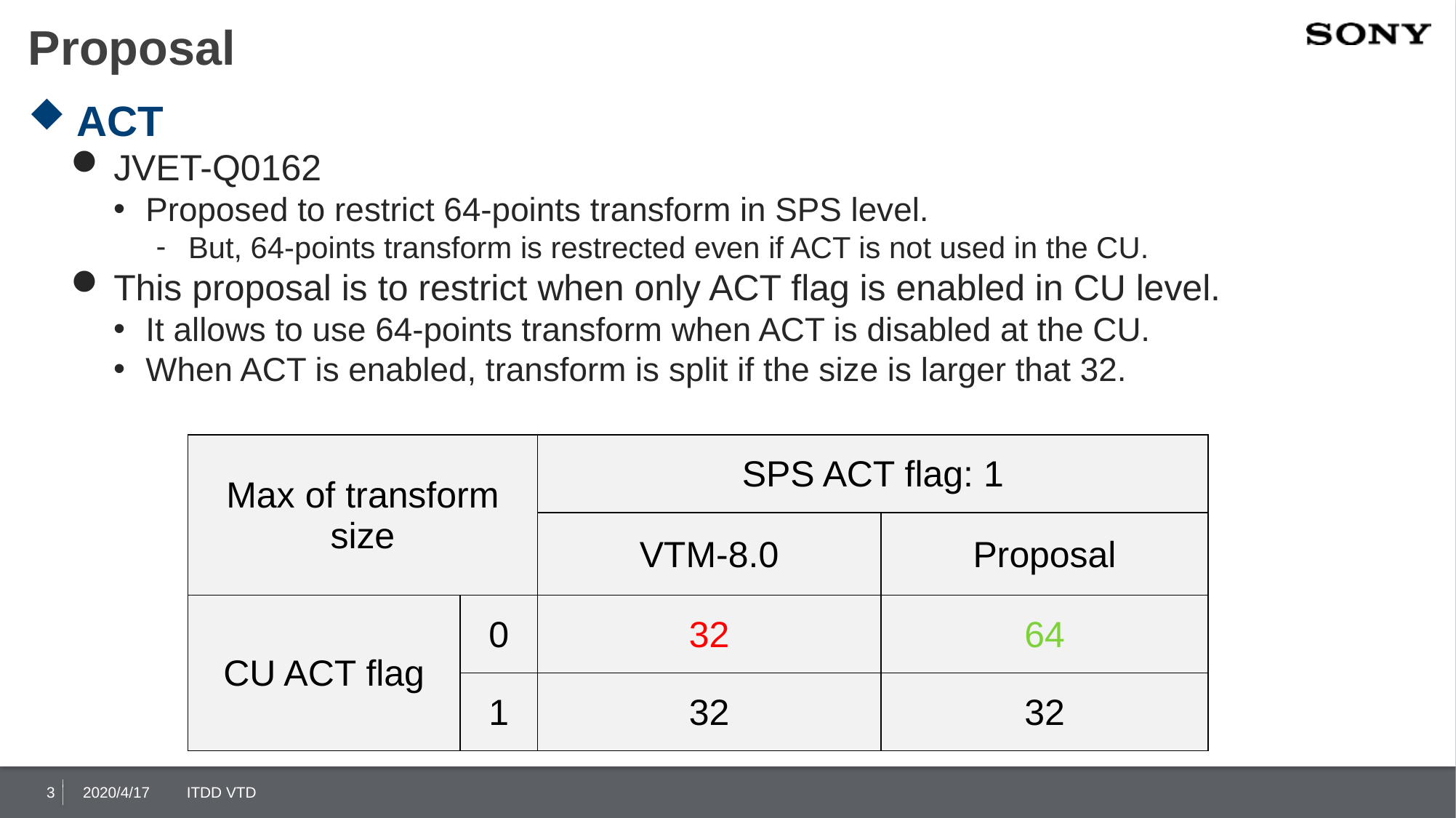

# Proposal
ACT
JVET-Q0162
Proposed to restrict 64-points transform in SPS level.
But, 64-points transform is restrected even if ACT is not used in the CU.
This proposal is to restrict when only ACT flag is enabled in CU level.
It allows to use 64-points transform when ACT is disabled at the CU.
When ACT is enabled, transform is split if the size is larger that 32.
| Max of transform size |  | SPS ACT flag: 1 |  |
| --- | --- | --- | --- |
|  |  | VTM-8.0 | Proposal |
| CU ACT flag | 0 | 32 | 64 |
|  | 1 | 32 | 32 |
3
2020/4/17
ITDD VTD